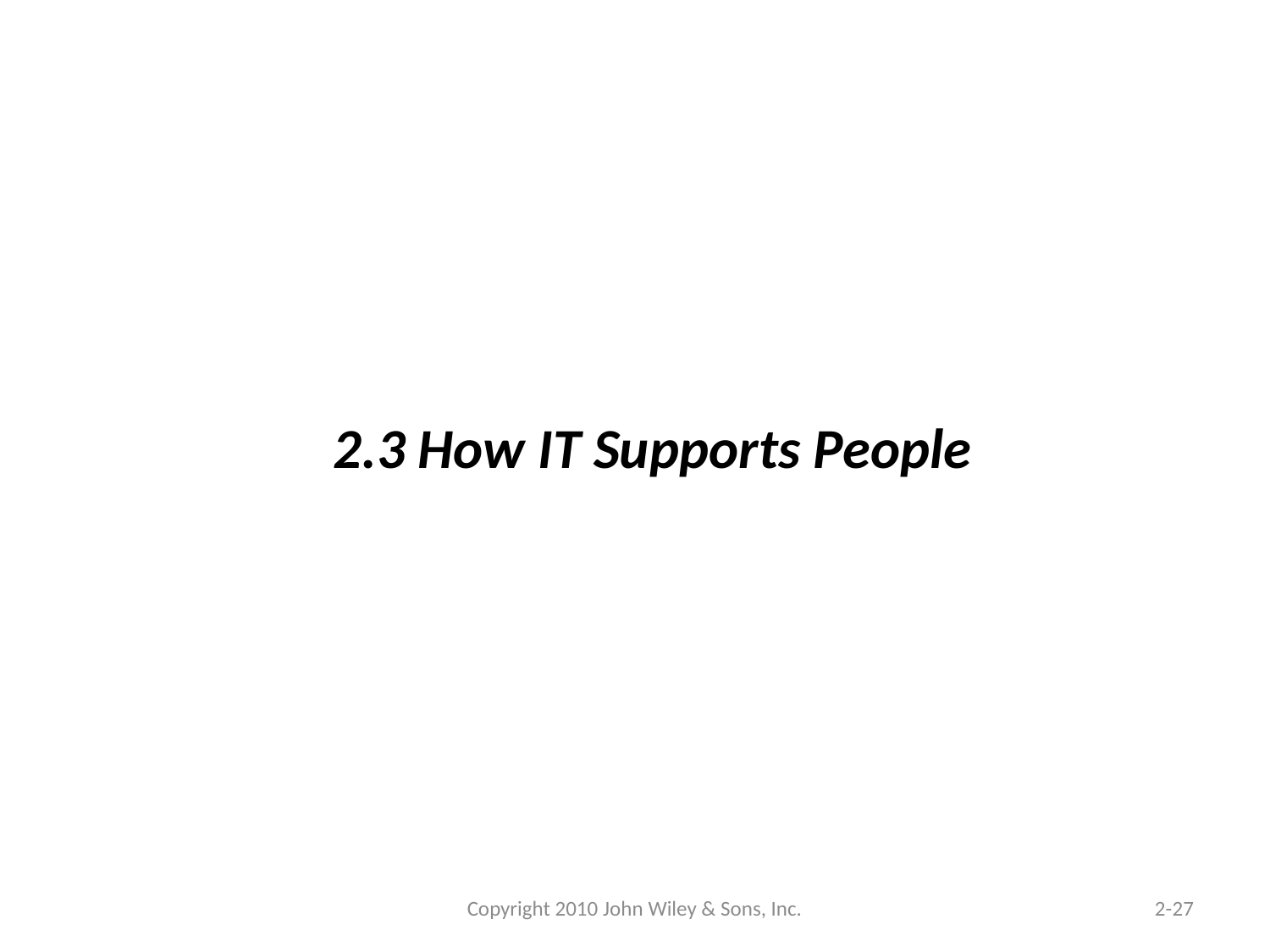

2.3 How IT Supports People
Copyright 2010 John Wiley & Sons, Inc.
2-27